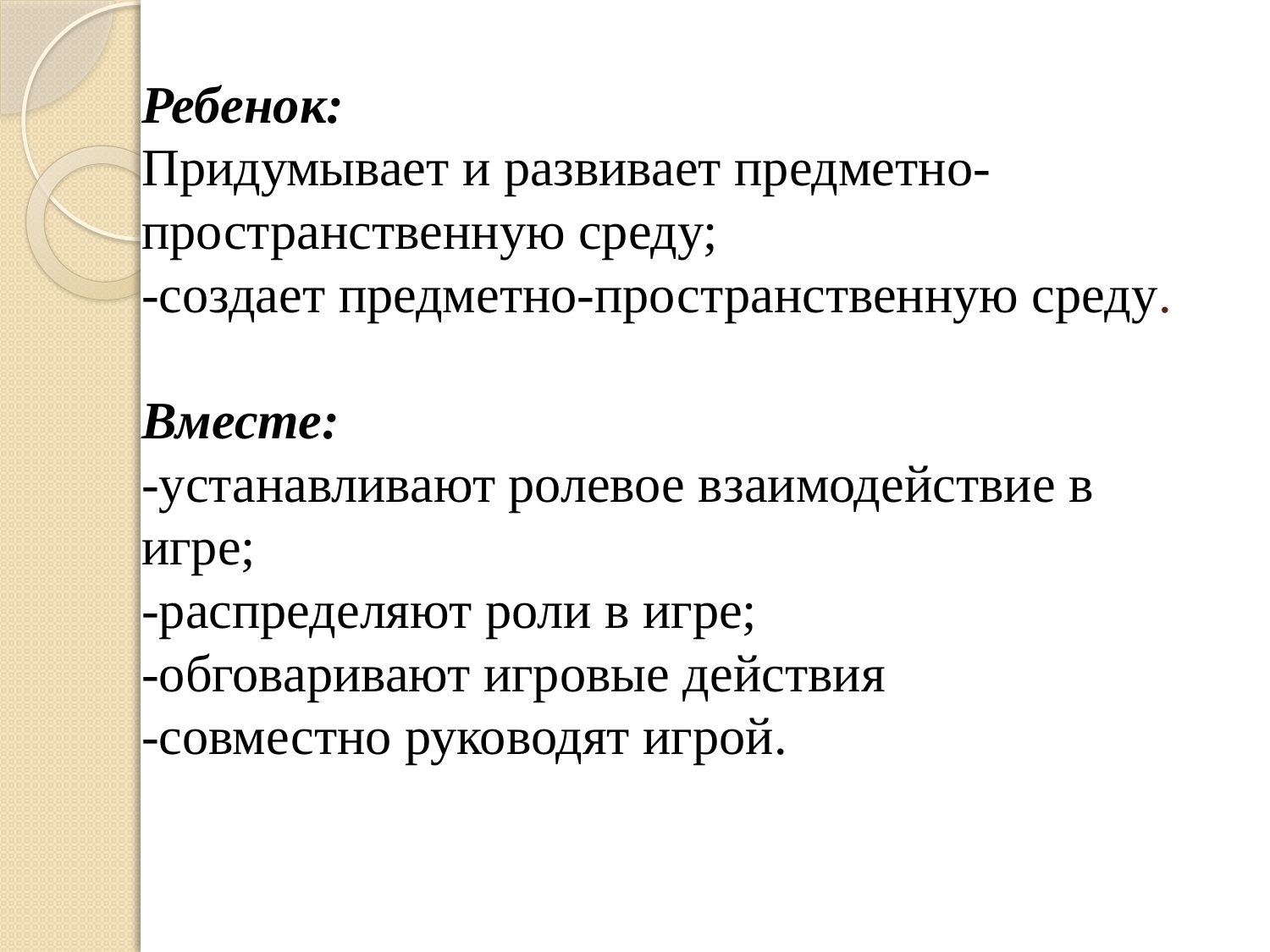

# Ребенок: Придумывает и развивает предметно-пространственную среду; -создает предметно-пространственную среду. Вместе: -устанавливают ролевое взаимодействие в игре; -распределяют роли в игре; -обговаривают игровые действия -совместно руководят игрой.